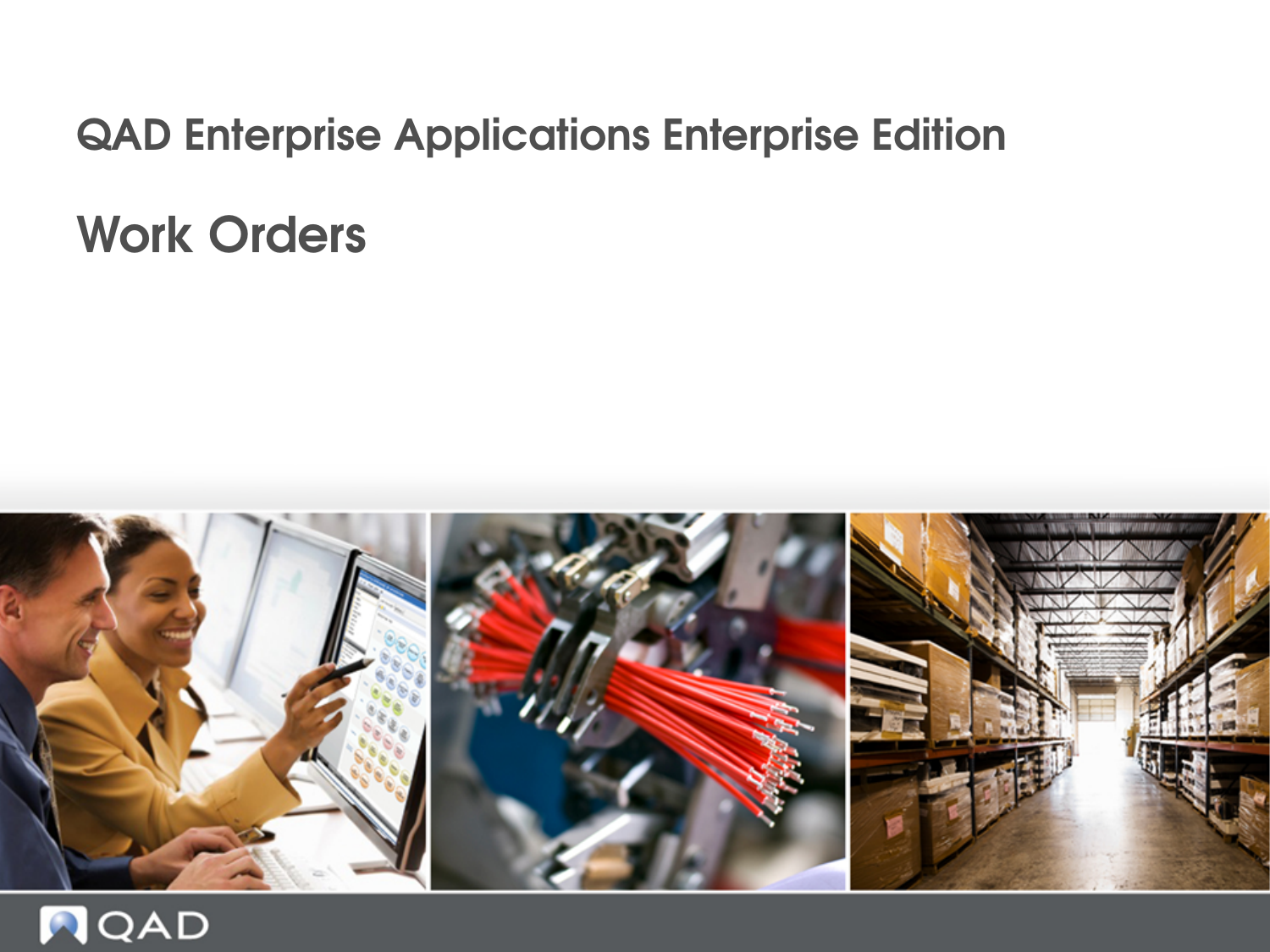

# QAD Enterprise Applications Enterprise Edition
Work Orders